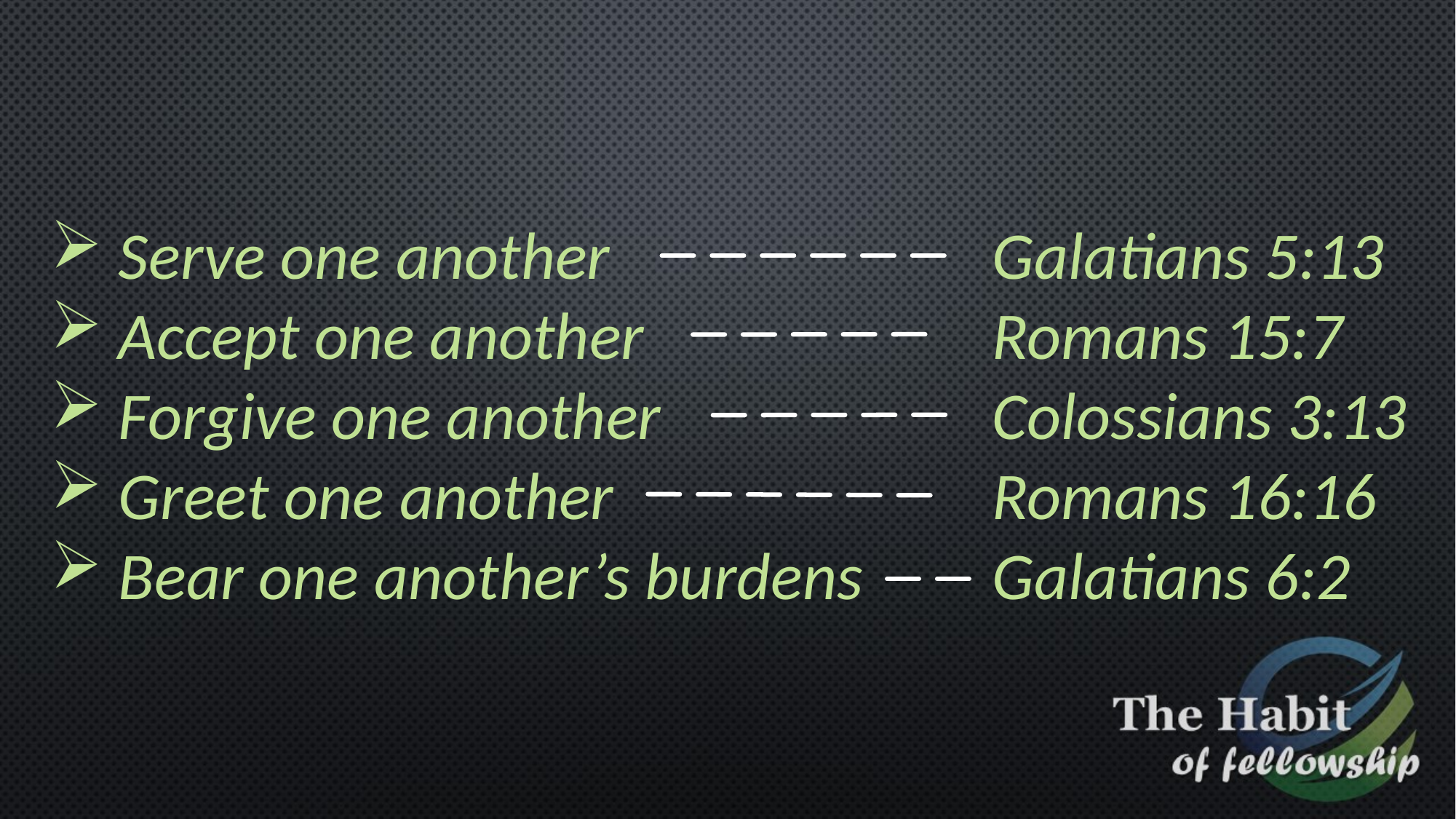

Serve one another
Accept one another
Forgive one another
Greet one another
Bear one another’s burdens
Galatians 5:13
Romans 15:7
Colossians 3:13
Romans 16:16
Galatians 6:2